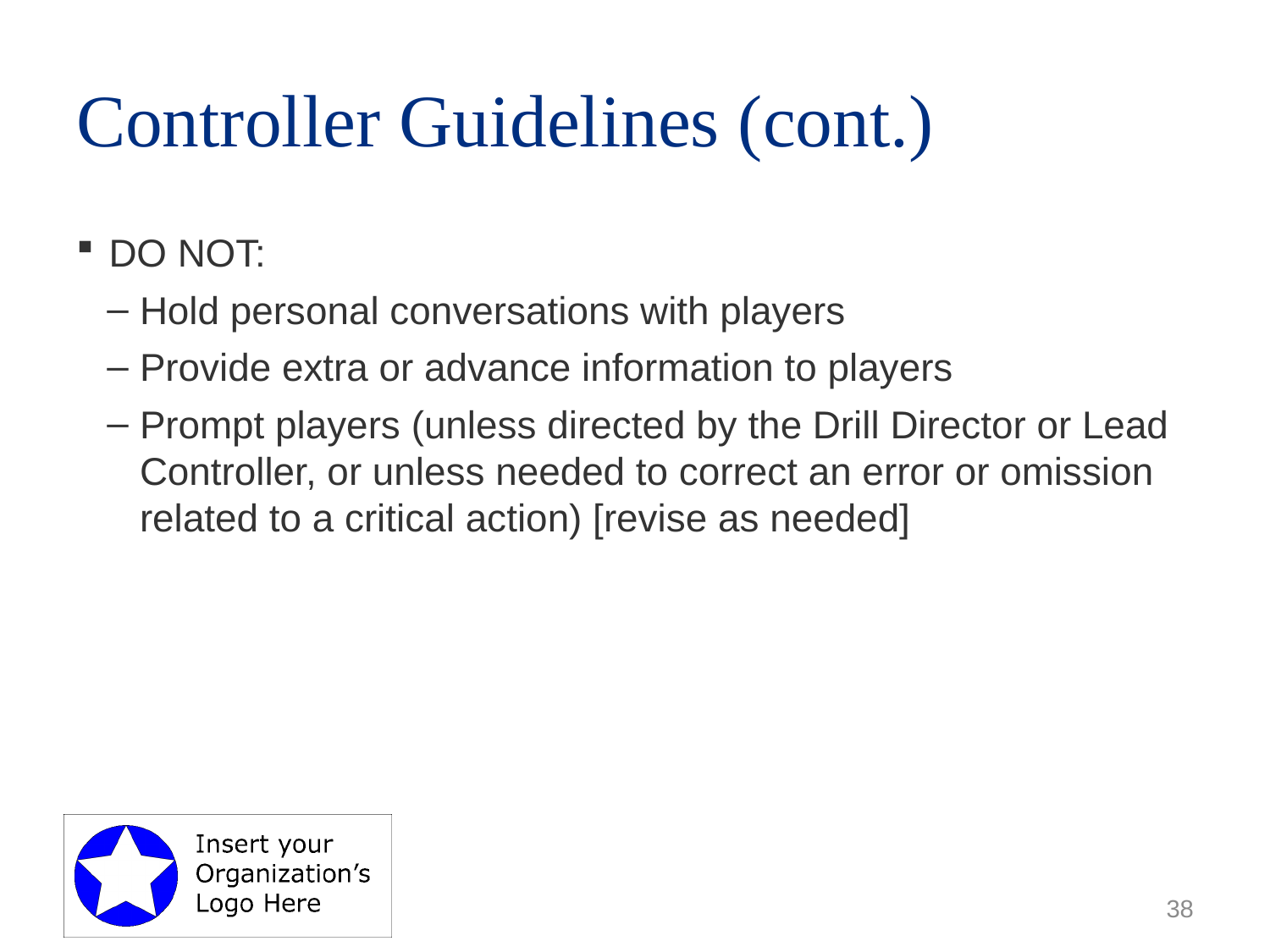

# Controller Guidelines (cont.)
DO NOT:
Hold personal conversations with players
Provide extra or advance information to players
Prompt players (unless directed by the Drill Director or Lead Controller, or unless needed to correct an error or omission related to a critical action) [revise as needed]

38